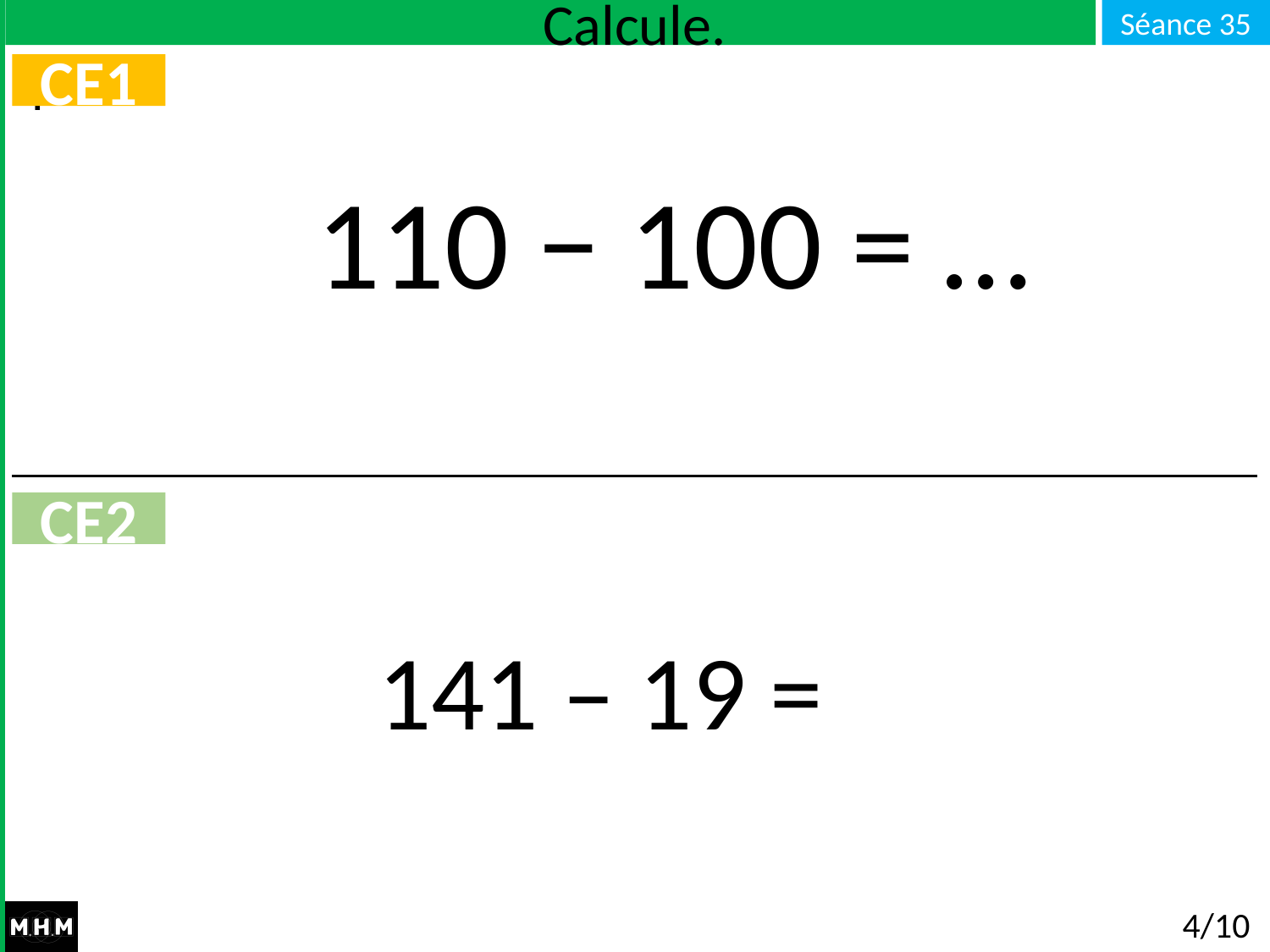

# Calcule.
CE1
110 − 100 = …
CE2
141 – 19 =
4/10